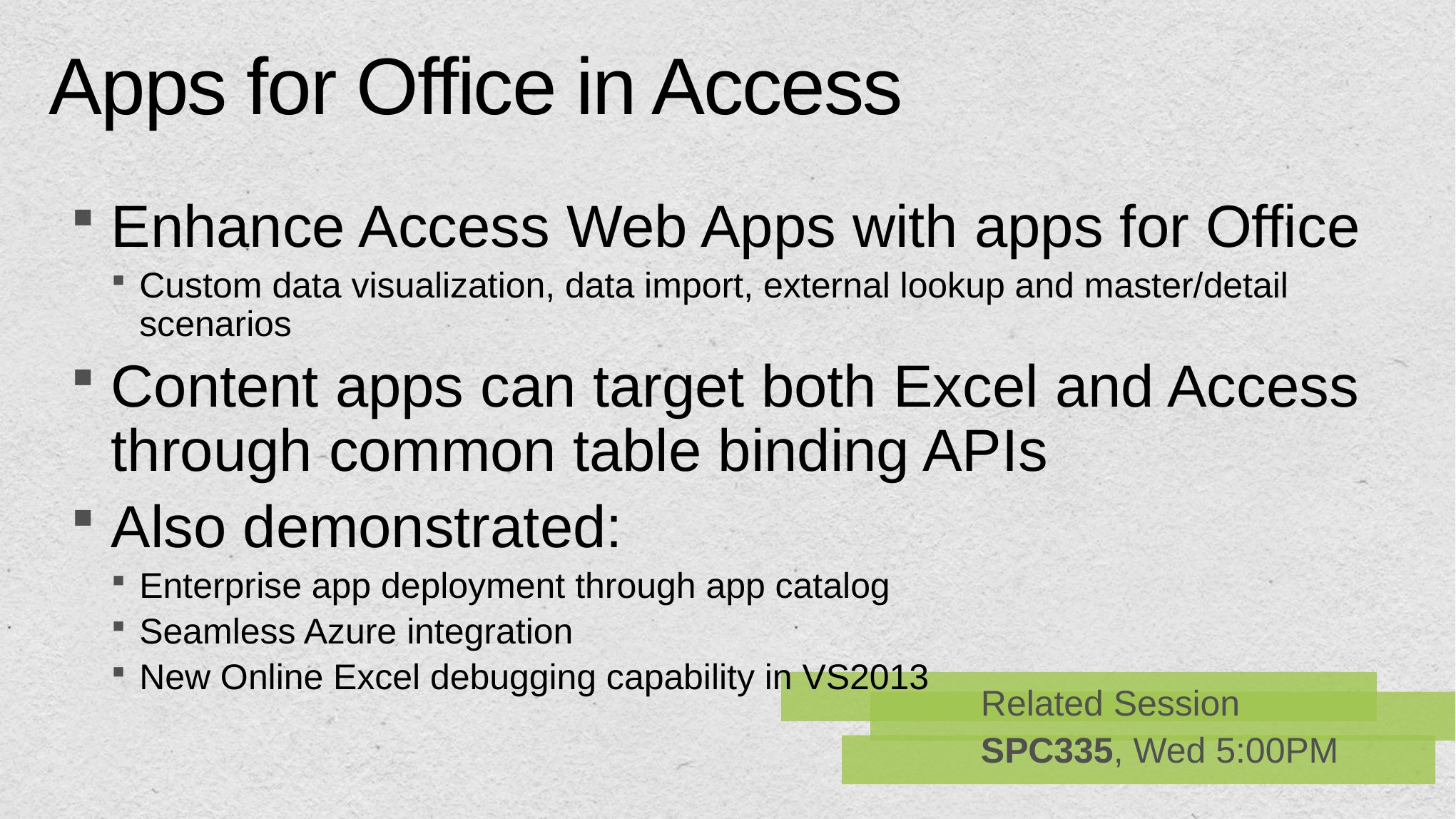

# Apps for Office in Access
Enhance Access Web Apps with apps for Office
Custom data visualization, data import, external lookup and master/detail scenarios
Content apps can target both Excel and Access through common table binding APIs
Also demonstrated:
Enterprise app deployment through app catalog
Seamless Azure integration
New Online Excel debugging capability in VS2013

Related Session
SPC335, Wed 5:00PM